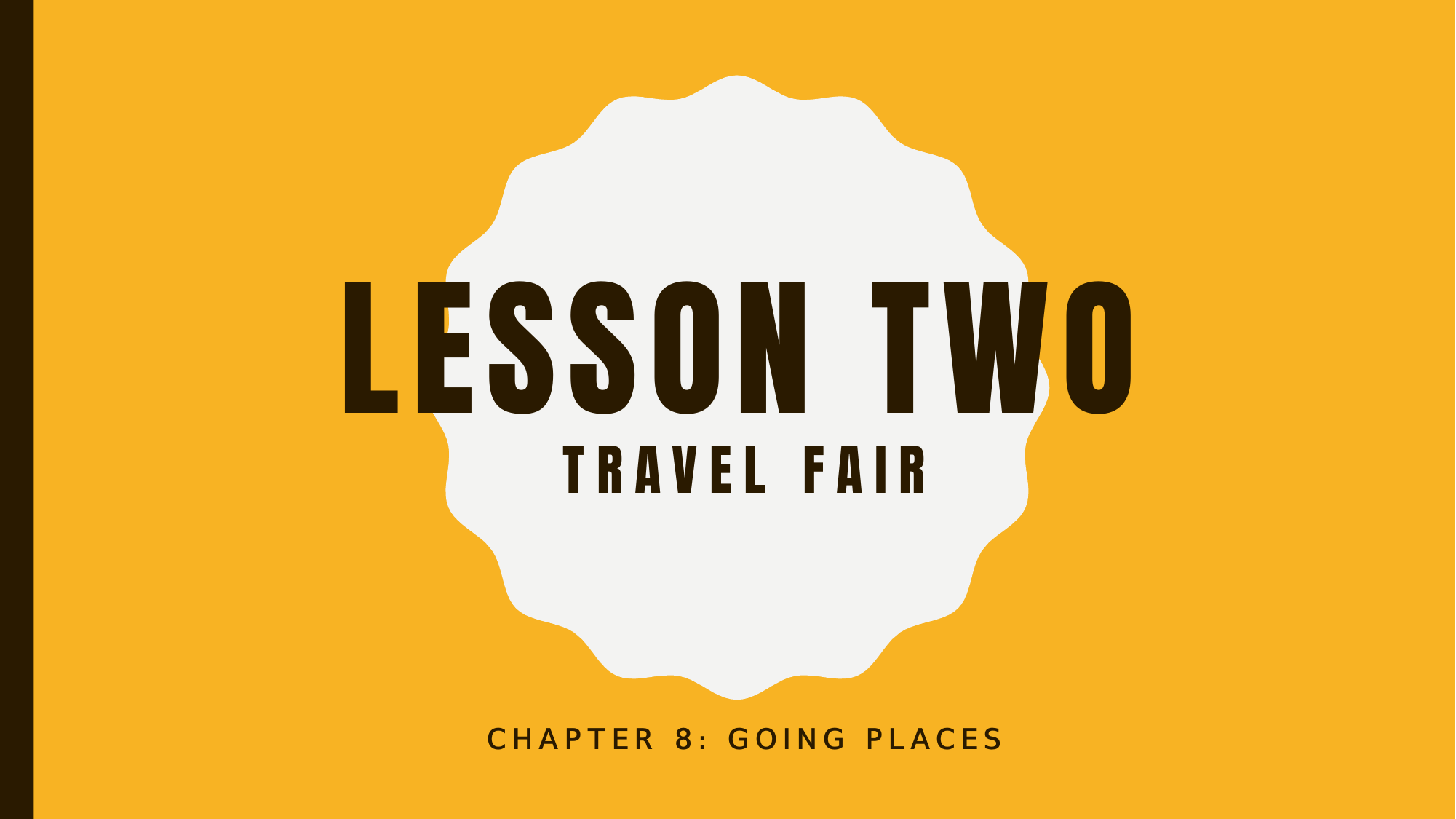

# Lesson two Travel fair
Chapter 8: going places